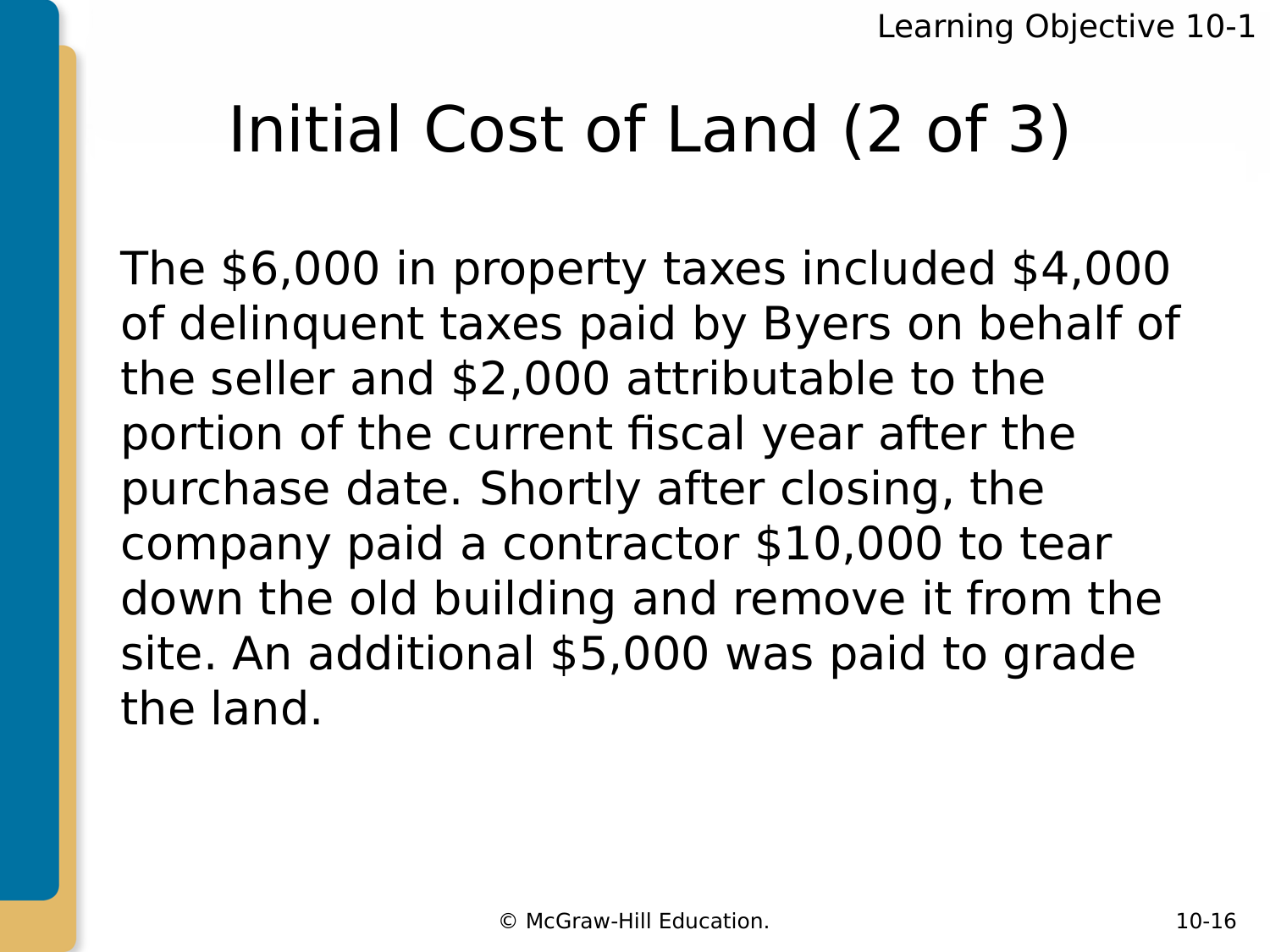

Learning Objective 10-1
# Initial Cost of Land (2 of 3)
The $6,000 in property taxes included $4,000 of delinquent taxes paid by Byers on behalf of the seller and $2,000 attributable to the portion of the current fiscal year after the purchase date. Shortly after closing, the company paid a contractor $10,000 to tear down the old building and remove it from the site. An additional $5,000 was paid to grade the land.